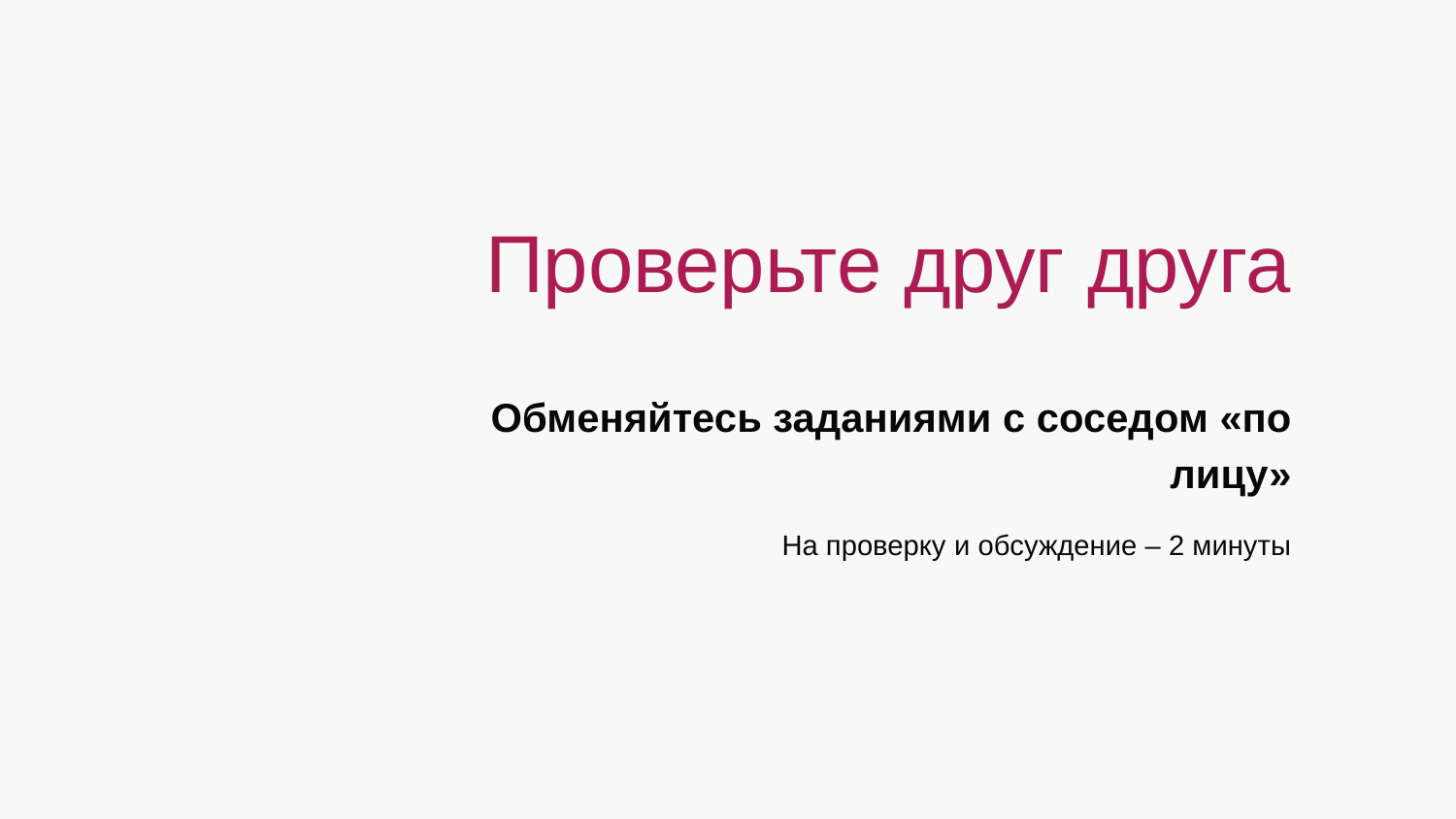

Проверьте друг друга
# Обменяйтесь заданиями с соседом «по лицу»
На проверку и обсуждение – 2 минуты